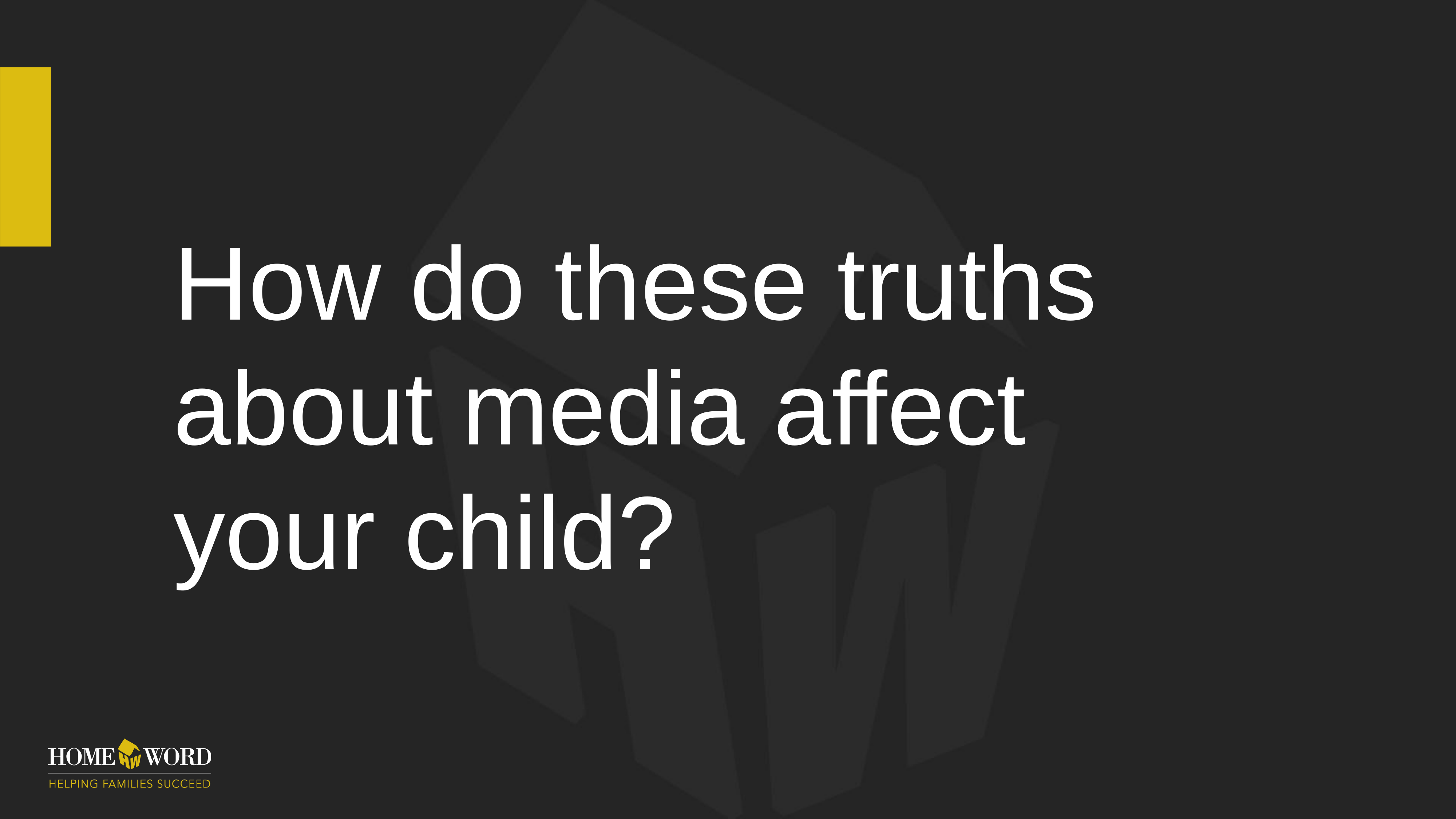

# How do these truths about media affect your child?